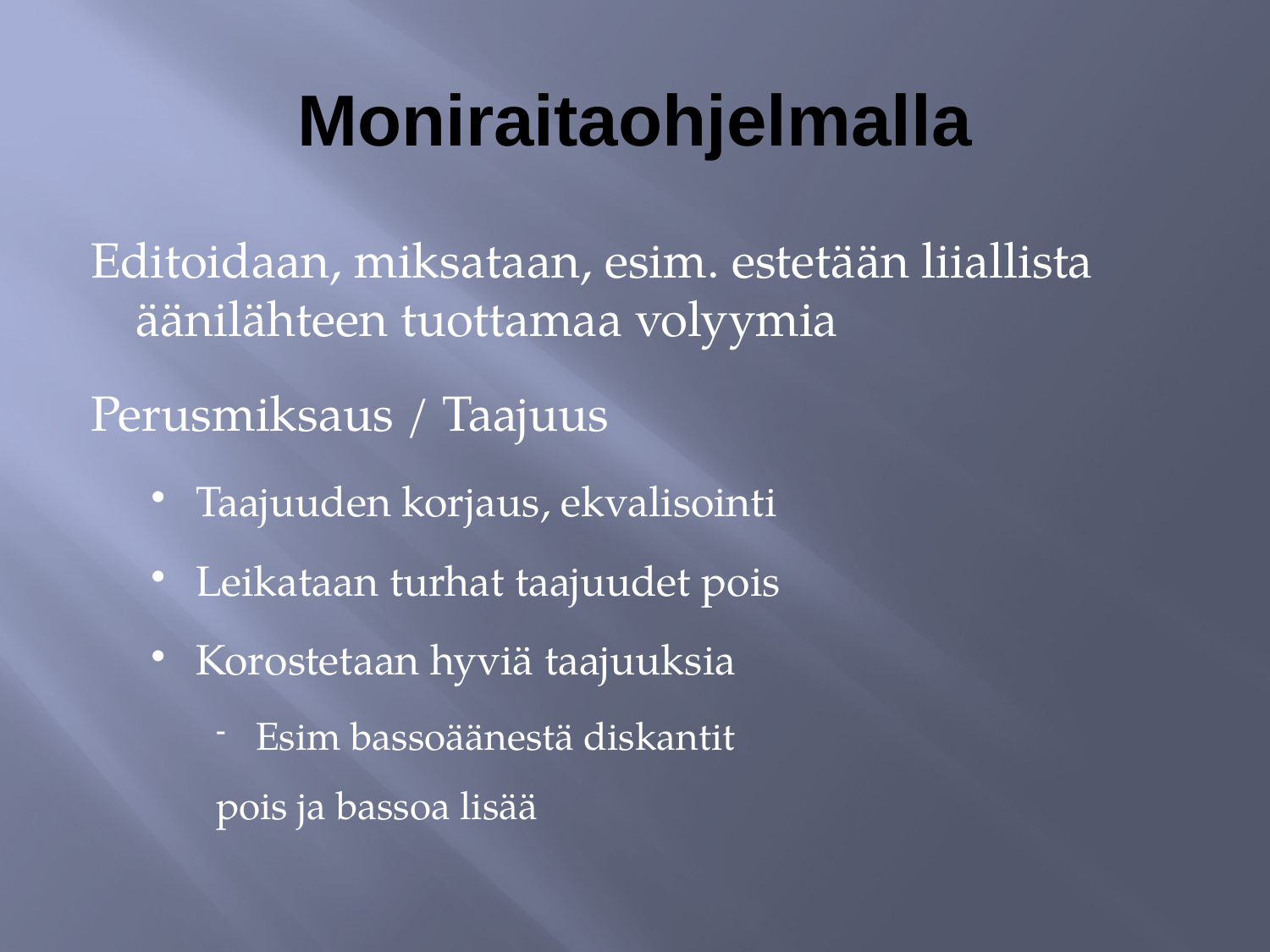

# Moniraitaohjelmalla
Editoidaan, miksataan, esim. estetään liiallista äänilähteen tuottamaa volyymia
Perusmiksaus / Taajuus
Taajuuden korjaus, ekvalisointi
Leikataan turhat taajuudet pois
Korostetaan hyviä taajuuksia
Esim bassoäänestä diskantit
pois ja bassoa lisää